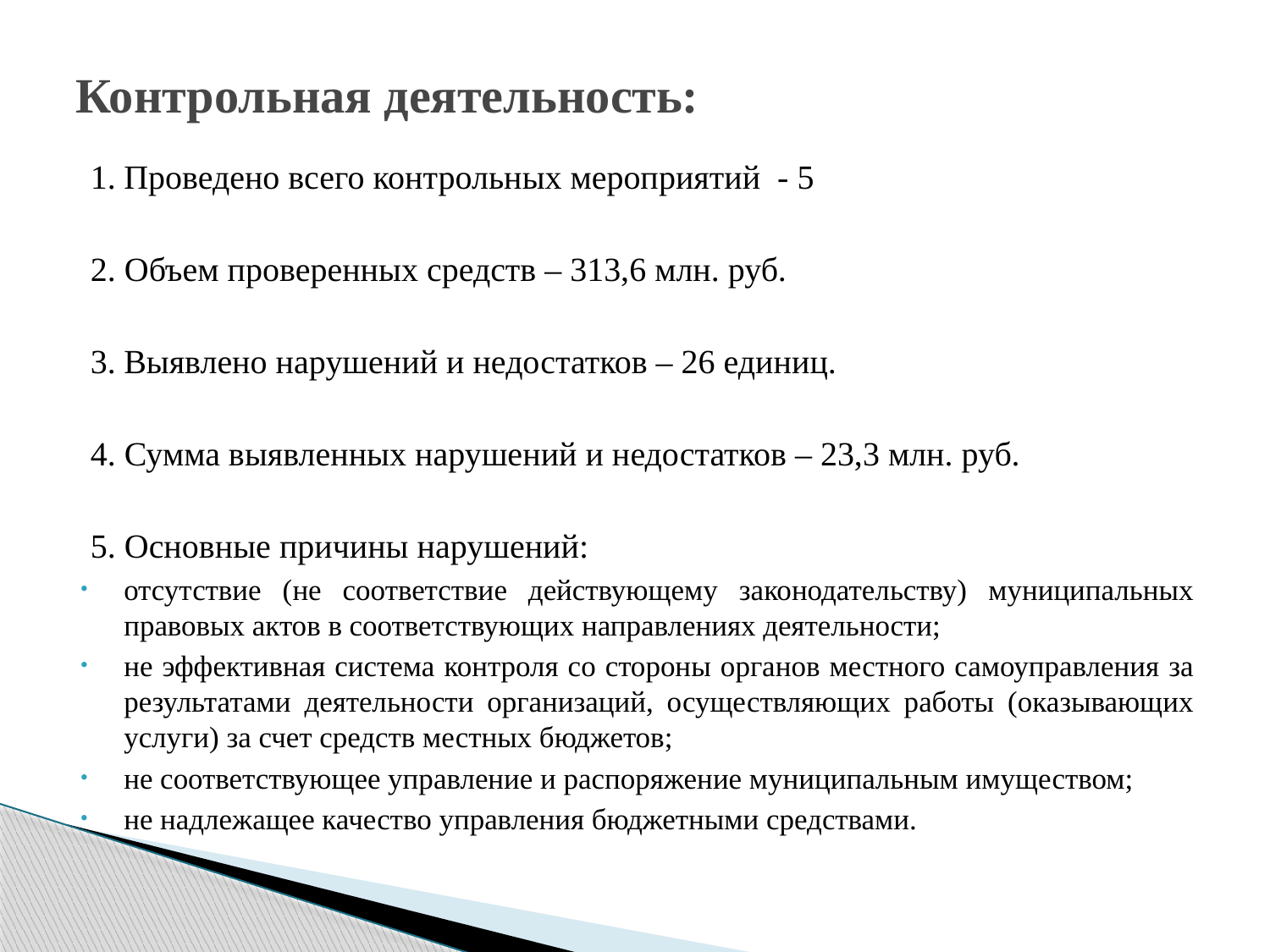

# Контрольная деятельность:
1.	Проведено всего контрольных мероприятий  - 5

2. Объем проверенных средств – 313,6 млн. руб.

3.	Выявлено нарушений и недостатков – 26 единиц.

4. Сумма выявленных нарушений и недостатков – 23,3 млн. руб.

5. Основные причины нарушений:
отсутствие (не соответствие действующему законодательству) муниципальных правовых актов в соответствующих направлениях деятельности;
не эффективная система контроля со стороны органов местного самоуправления за результатами деятельности организаций, осуществляющих работы (оказывающих услуги) за счет средств местных бюджетов;
не соответствующее управление и распоряжение муниципальным имуществом;
не надлежащее качество управления бюджетными средствами.